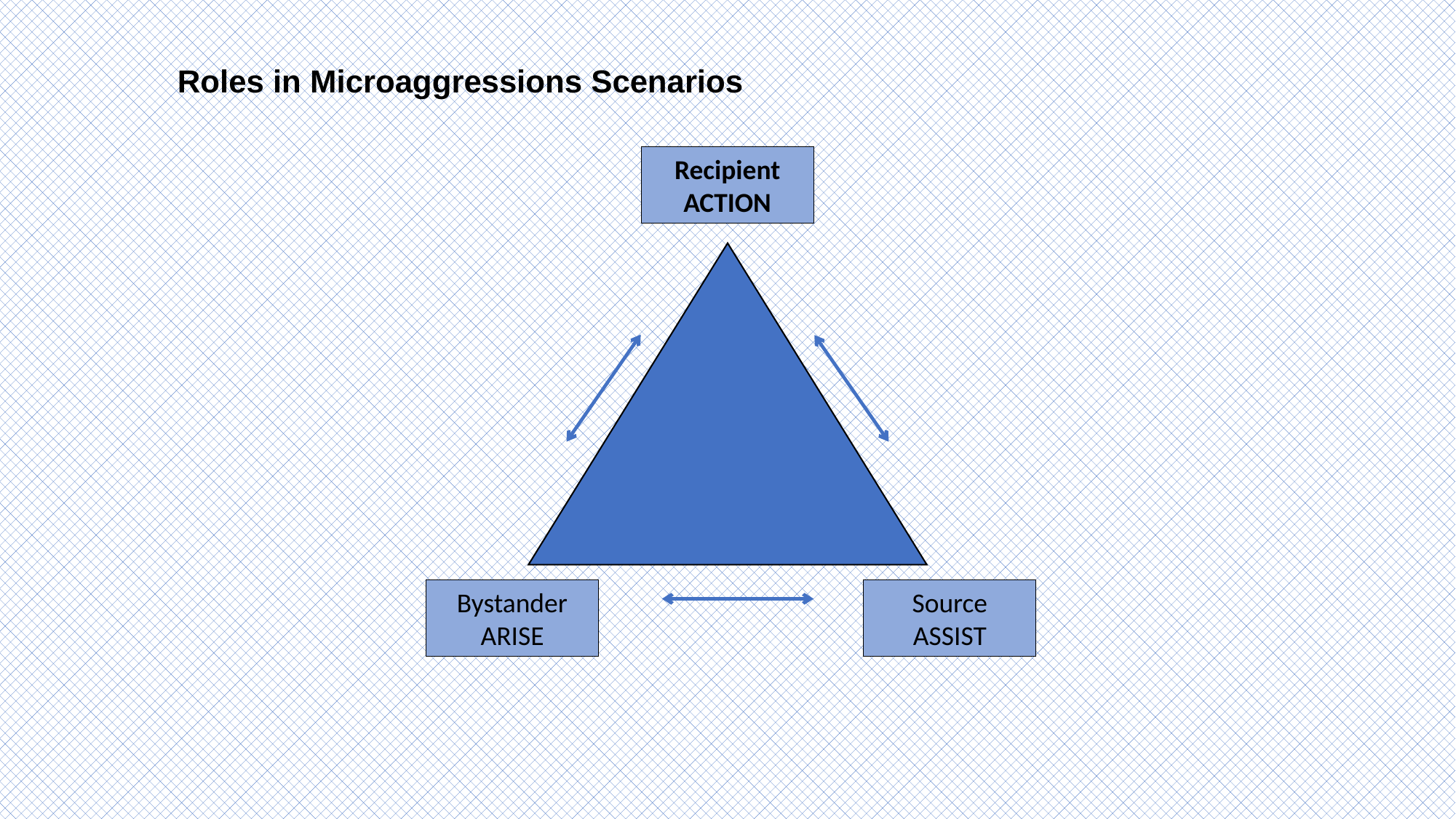

# Roles in Microaggressions Scenarios
Recipient
ACTION

Bystander
ARISE
Source
ASSIST